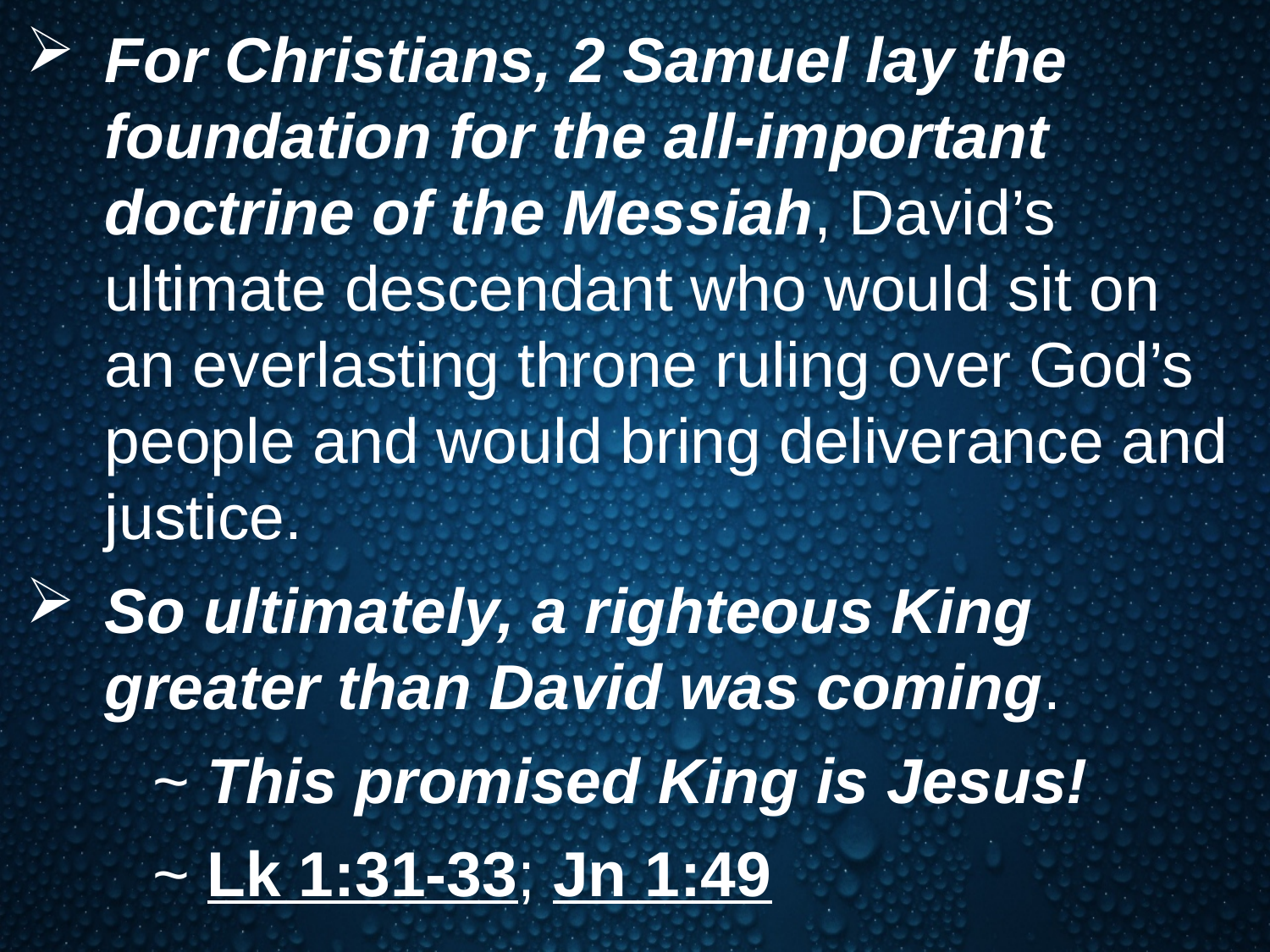

For Christians, 2 Samuel lay the foundation for the all-important doctrine of the Messiah, David’s ultimate descendant who would sit on an everlasting throne ruling over God’s people and would bring deliverance and justice.
So ultimately, a righteous King greater than David was coming.
	~ This promised King is Jesus!
	~ Lk 1:31-33; Jn 1:49